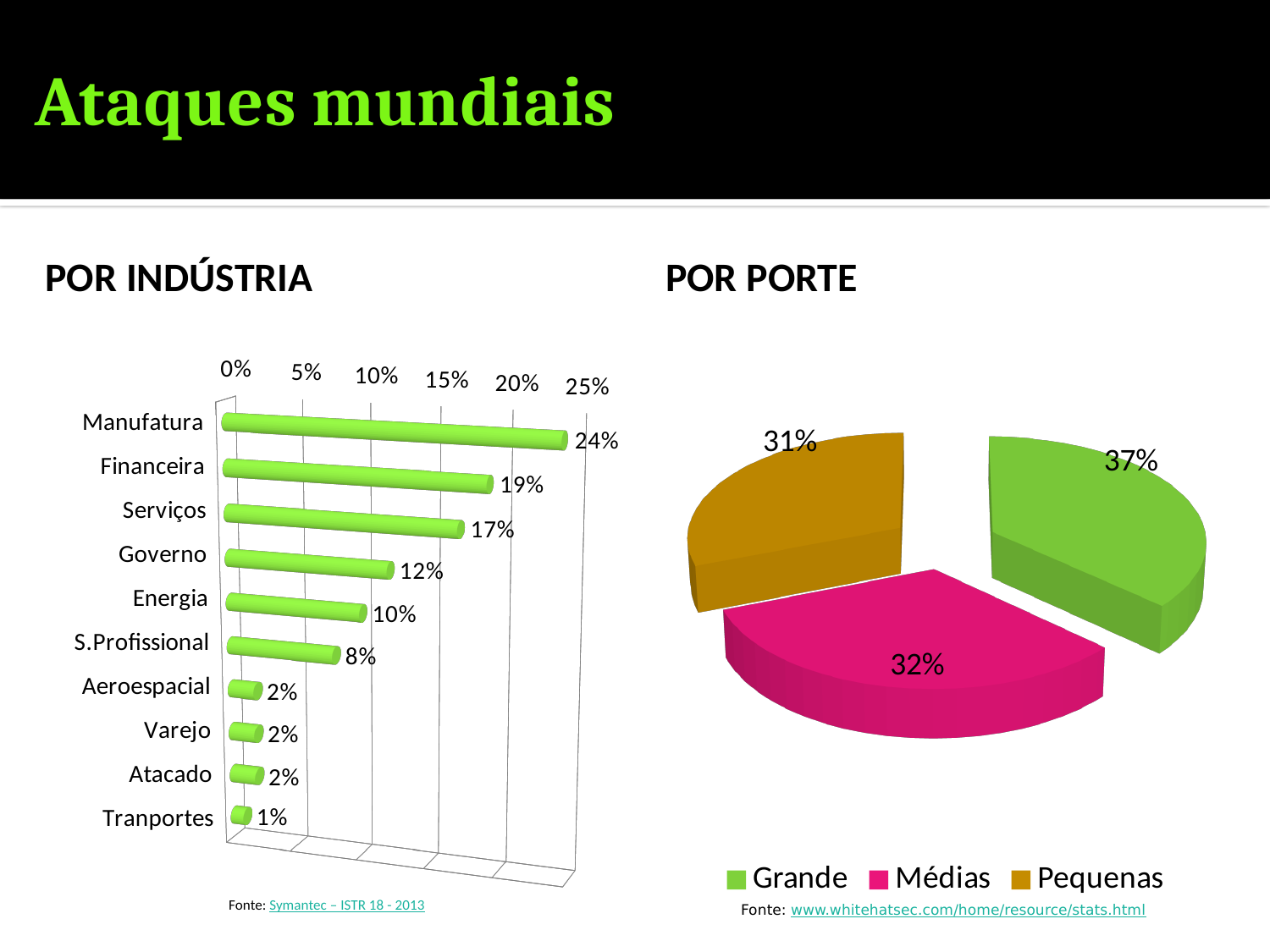

# Ataques mundiais
Por Indústria
Por porte

[unsupported chart]

[unsupported chart]

Fonte: Symantec – ISTR 18 - 2013
Fonte: www.whitehatsec.com/home/resource/stats.html